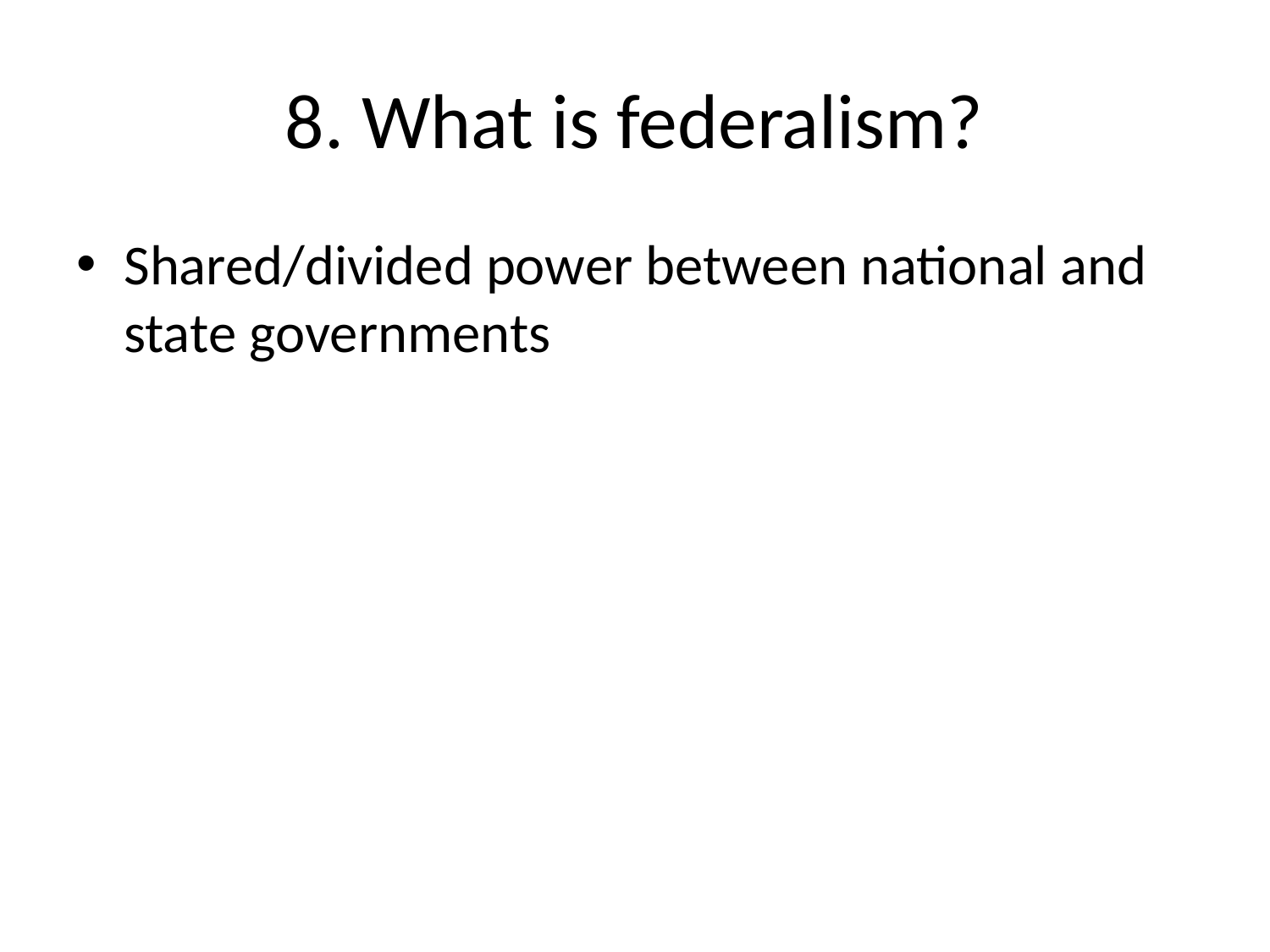

# 8. What is federalism?
Shared/divided power between national and state governments